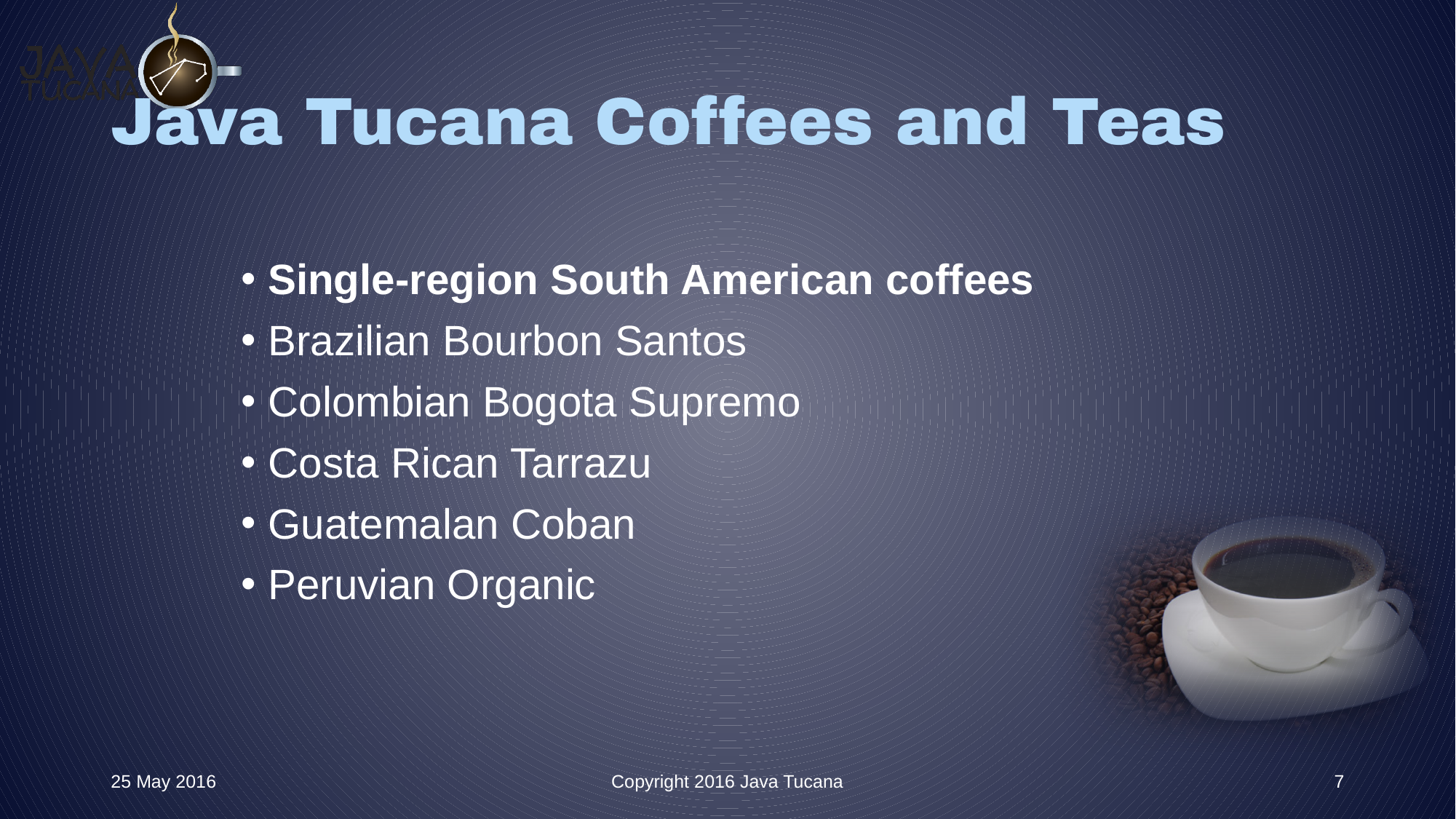

# Java Tucana Coffees and Teas
Single-region South American coffees
Brazilian Bourbon Santos
Colombian Bogota Supremo
Costa Rican Tarrazu
Guatemalan Coban
Peruvian Organic

25 May 2016
Copyright 2016 Java Tucana
7